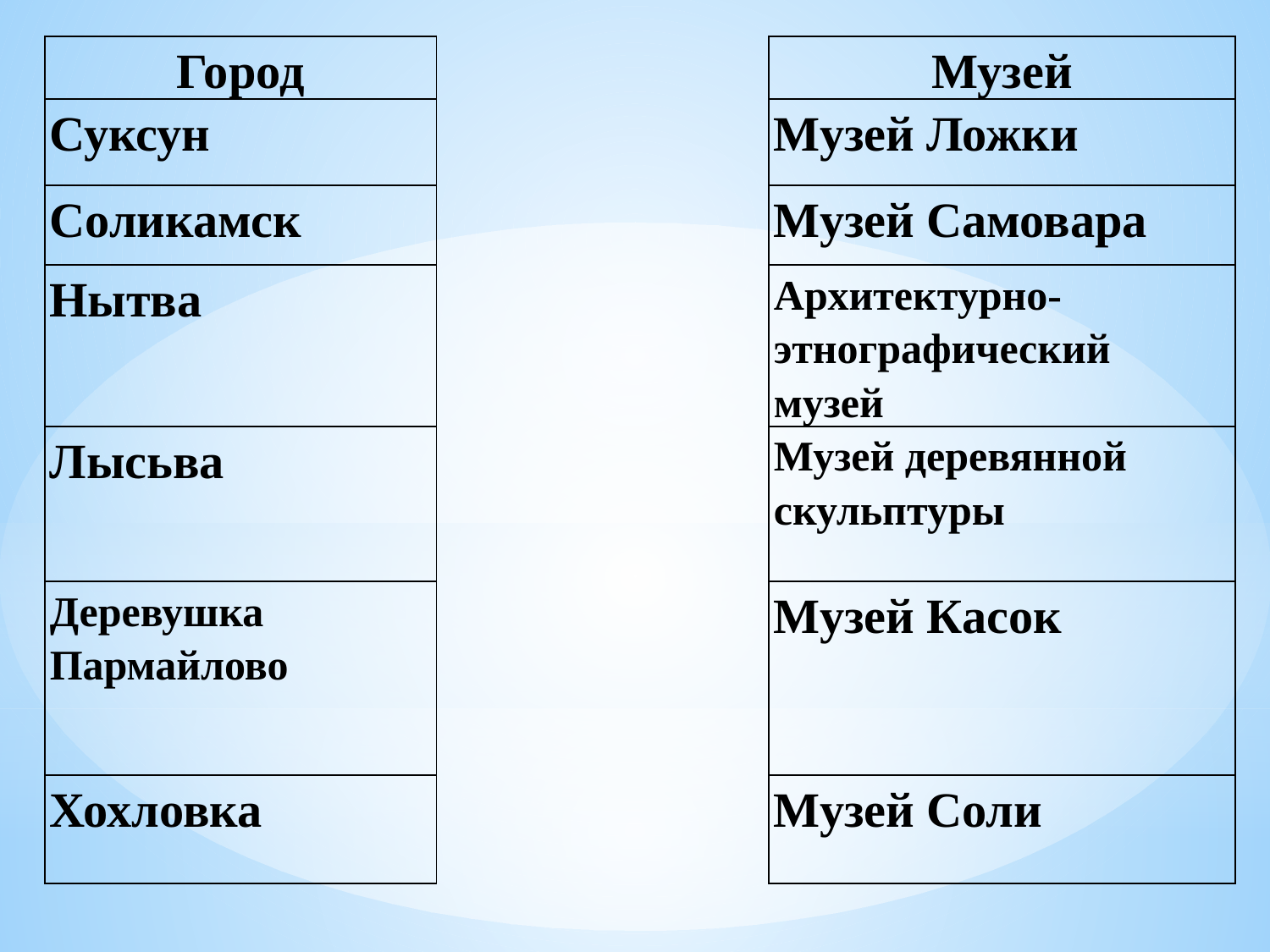

| Город |  | Музей |
| --- | --- | --- |
| Суксун |  | Музей Ложки |
| Соликамск |  | Музей Самовара |
| Нытва |  | Архитектурно-этнографический музей |
| Лысьва |  | Музей деревянной скульптуры |
| Деревушка Пармайлово |  | Музей Касок |
| Хохловка |  | Музей Соли |
#